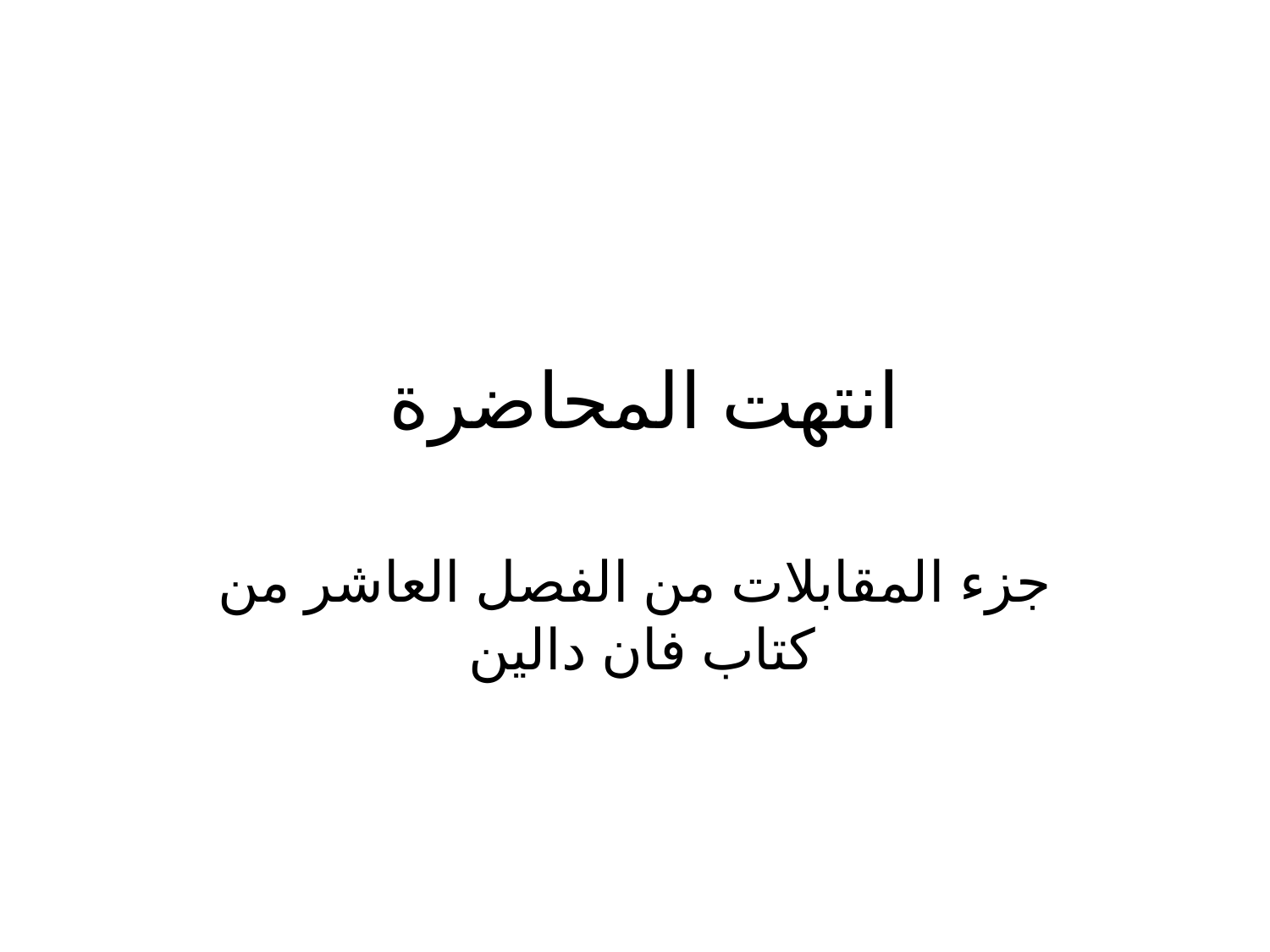

# انتهت المحاضرة
جزء المقابلات من الفصل العاشر من كتاب فان دالين